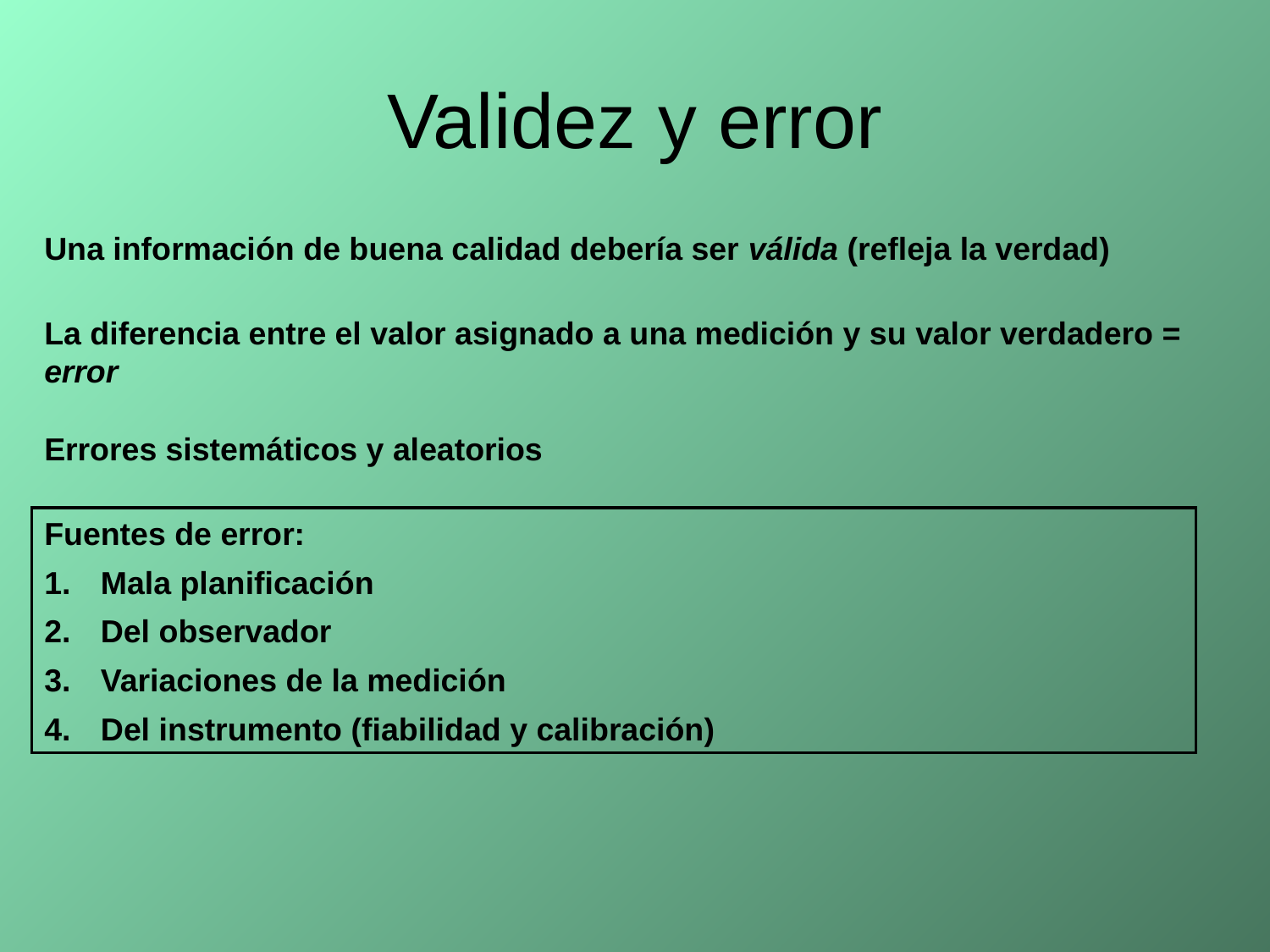

# Validez y error
Una información de buena calidad debería ser válida (refleja la verdad)
La diferencia entre el valor asignado a una medición y su valor verdadero = error
Errores sistemáticos y aleatorios
Fuentes de error:
 Mala planificación
 Del observador
 Variaciones de la medición
 Del instrumento (fiabilidad y calibración)